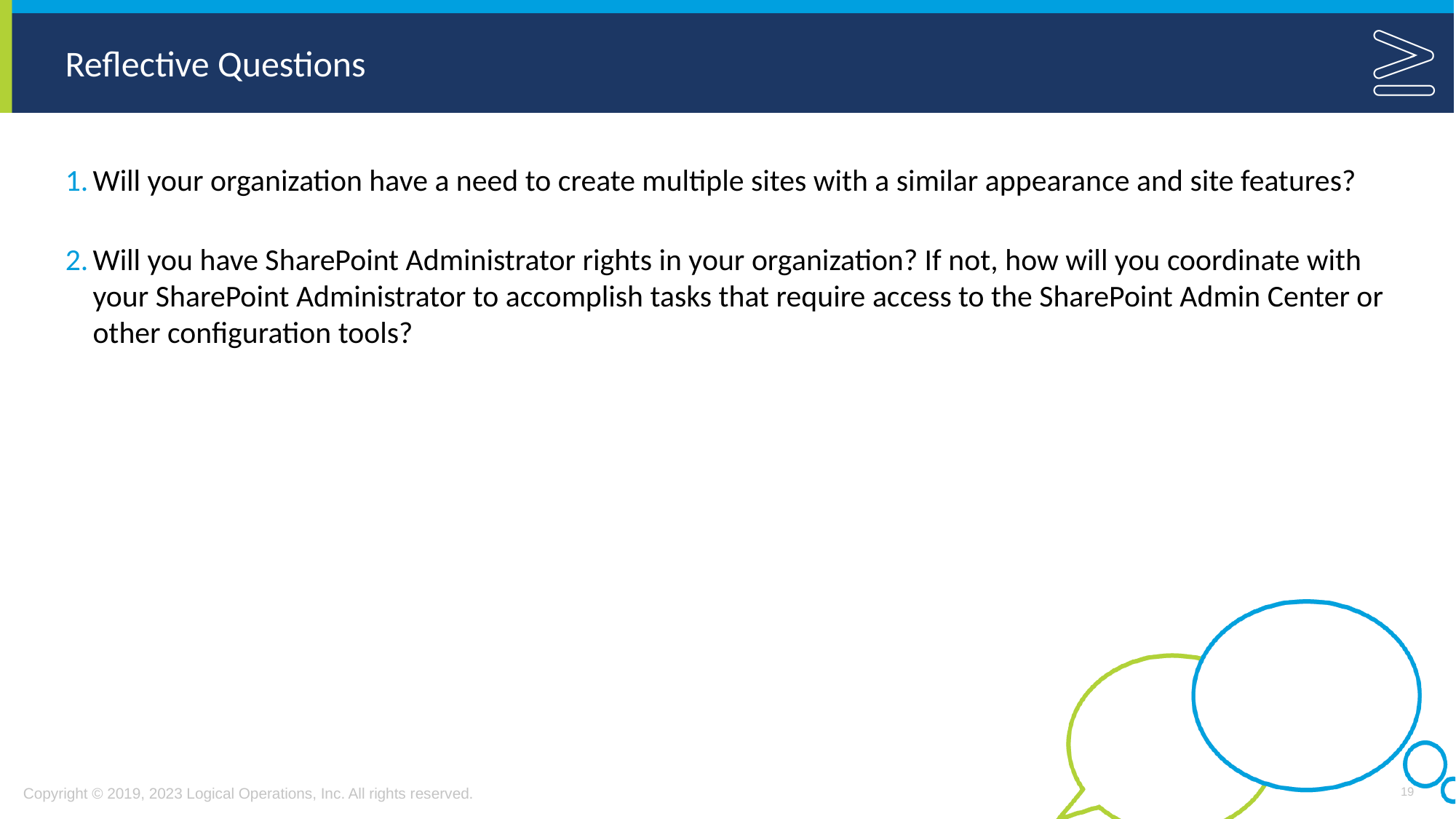

Will your organization have a need to create multiple sites with a similar appearance and site features?
Will you have SharePoint Administrator rights in your organization? If not, how will you coordinate with your SharePoint Administrator to accomplish tasks that require access to the SharePoint Admin Center or other configuration tools?
19